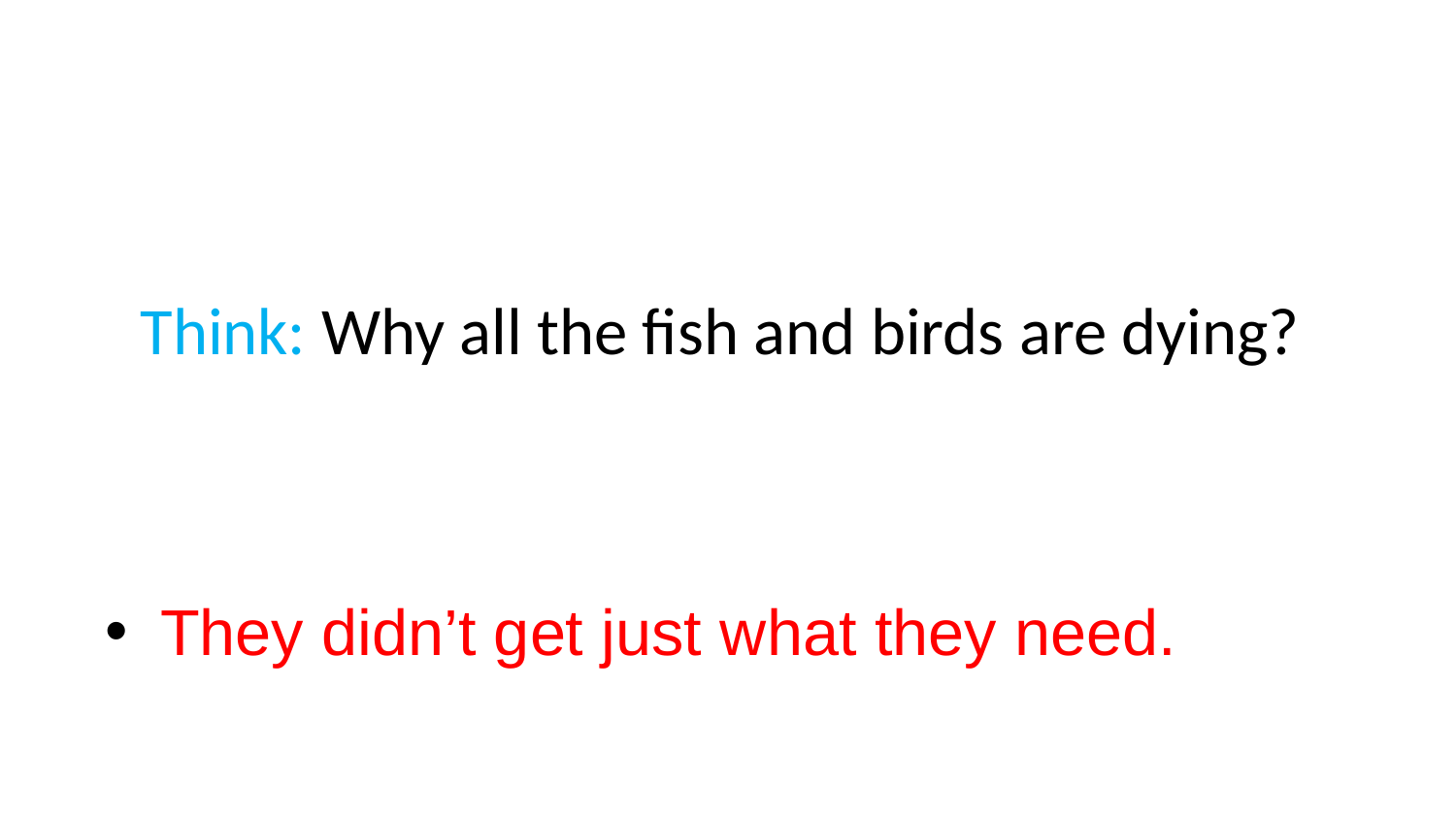

# Think: Why all the fish and birds are dying?
They didn’t get just what they need.